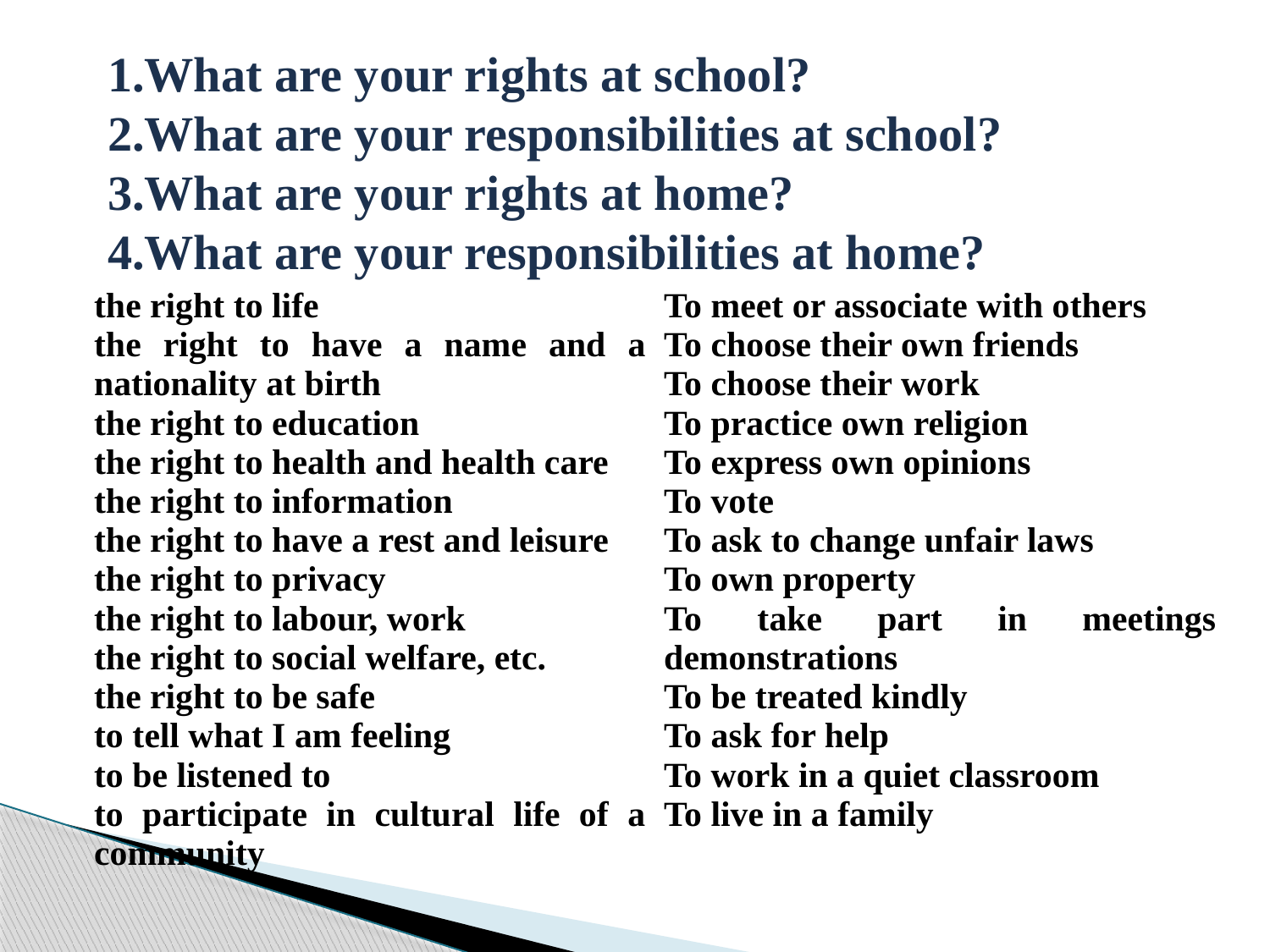

1.What are your rights at school?
2.What are your responsibilities at school?
3.What are your rights at home?
4.What are your responsibilities at home?
| the right to life the right to have a name and a nationality at birth the right to education the right to health and health care the right to information the right to have a rest and leisure the right to privacy the right to labour, work the right to social welfare, etc. the right to be safe to tell what I am feeling to be listened to to participate in cultural life of a community | To meet or associate with others To choose their own friends To choose their work To practice own religion To express own opinions To vote To ask to change unfair laws To own property To take part in meetings demonstrations To be treated kindly To ask for help To work in a quiet classroom To live in a family |
| --- | --- |